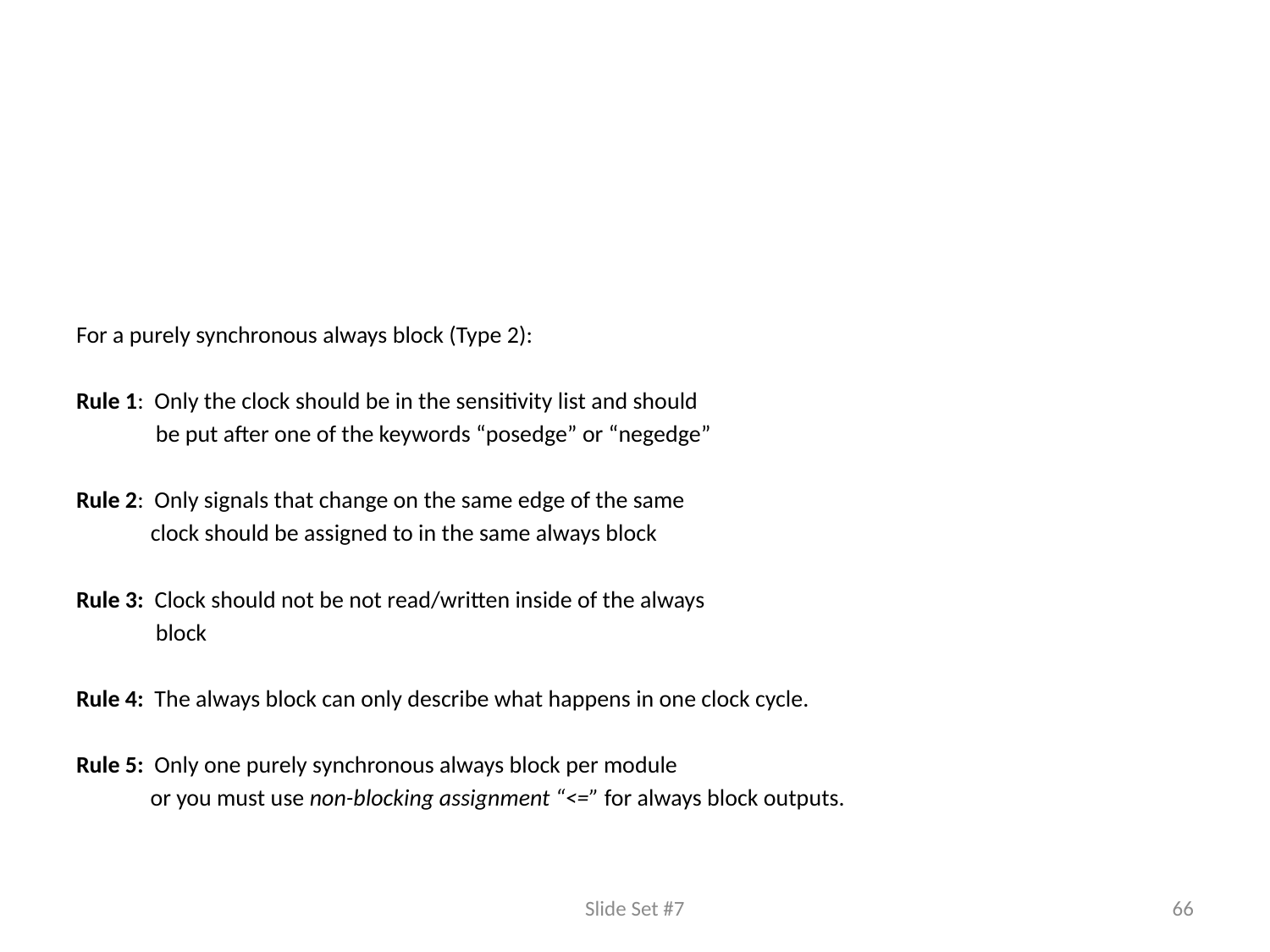

#

For a purely synchronous always block (Type 2):

Rule 1:  Only the clock should be in the sensitivity list and should
               be put after one of the keywords “posedge” or “negedge”

Rule 2:  Only signals that change on the same edge of the same
	    clock should be assigned to in the same always block

Rule 3:  Clock should not be not read/written inside of the always
               block

Rule 4:  The always block can only describe what happens in one clock cycle.

Rule 5:  Only one purely synchronous always block per module
              or you must use non-blocking assignment “<=” for always block outputs.

Slide Set #7
66